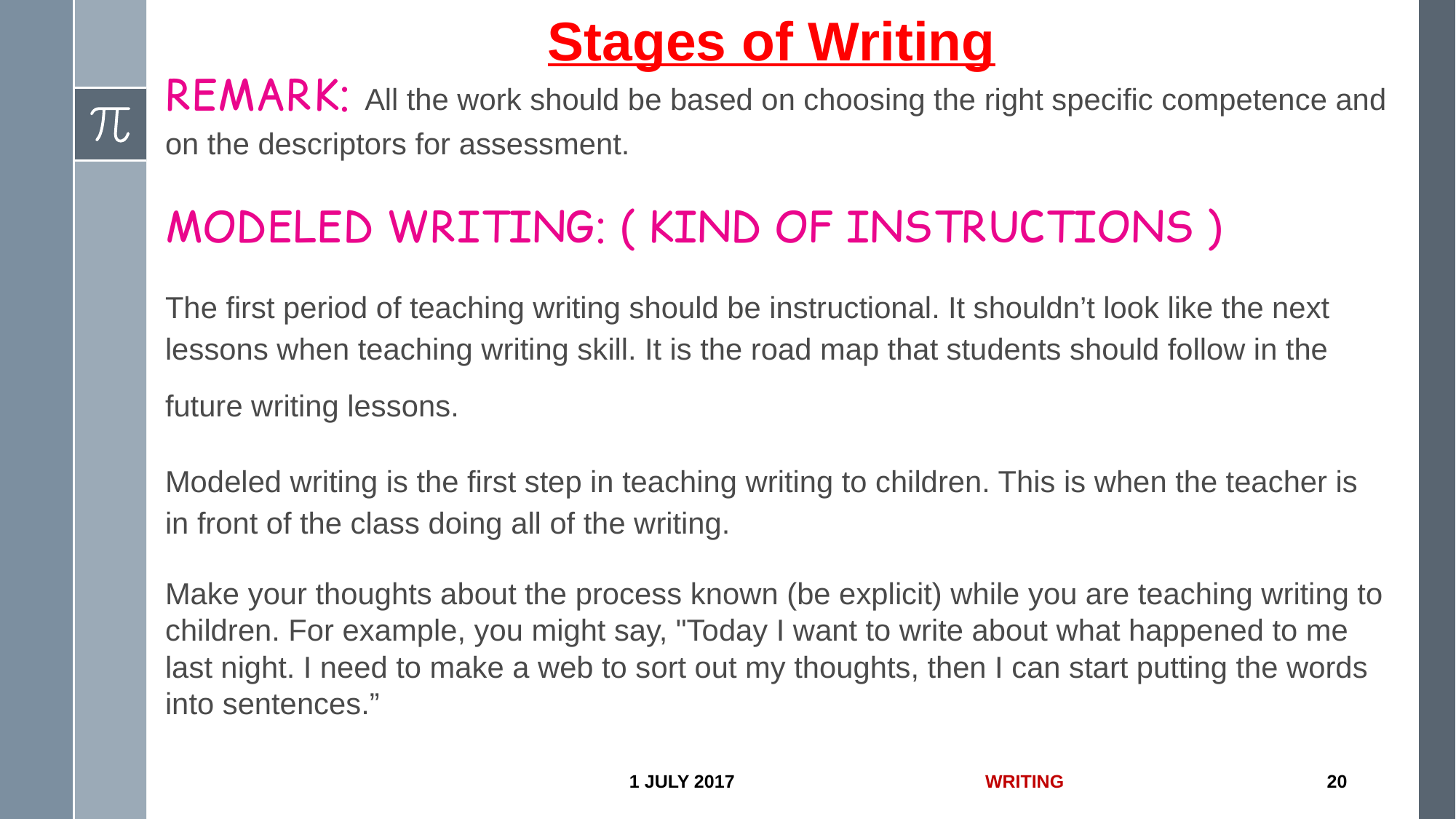

Stages of Writing
Remark: All the work should be based on choosing the right specific competence and on the descriptors for assessment.
Modeled Writing: ( kind of instructions )
The first period of teaching writing should be instructional. It shouldn’t look like the next lessons when teaching writing skill. It is the road map that students should follow in the future writing lessons.
Modeled writing is the first step in teaching writing to children. This is when the teacher is in front of the class doing all of the writing.
Make your thoughts about the process known (be explicit) while you are teaching writing to children. For example, you might say, "Today I want to write about what happened to me last night. I need to make a web to sort out my thoughts, then I can start putting the words into sentences.”

1 July 2017
Writing
20